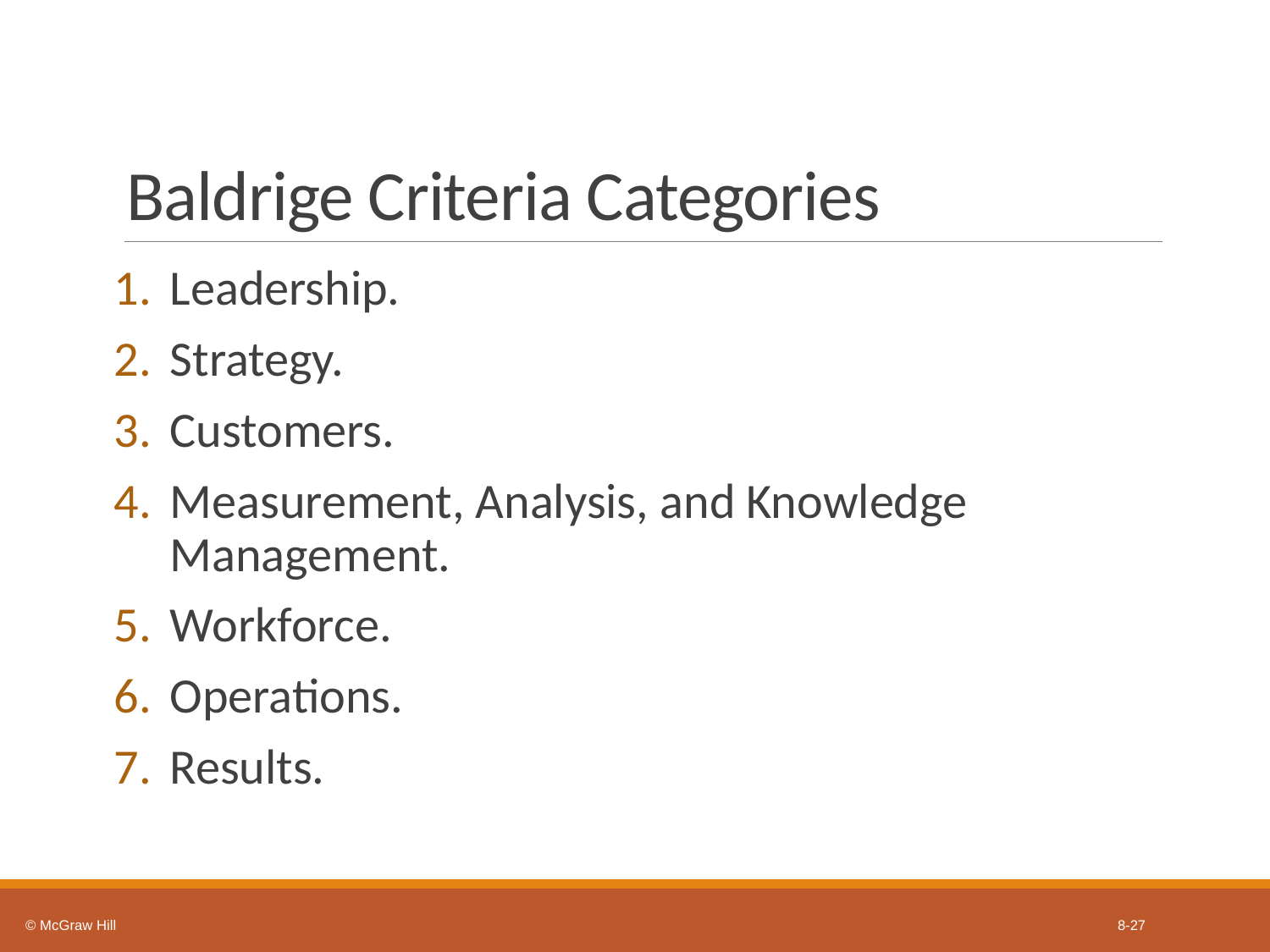

# Baldrige Criteria Categories
Leadership.
Strategy.
Customers.
Measurement, Analysis, and Knowledge Management.
Workforce.
Operations.
Results.